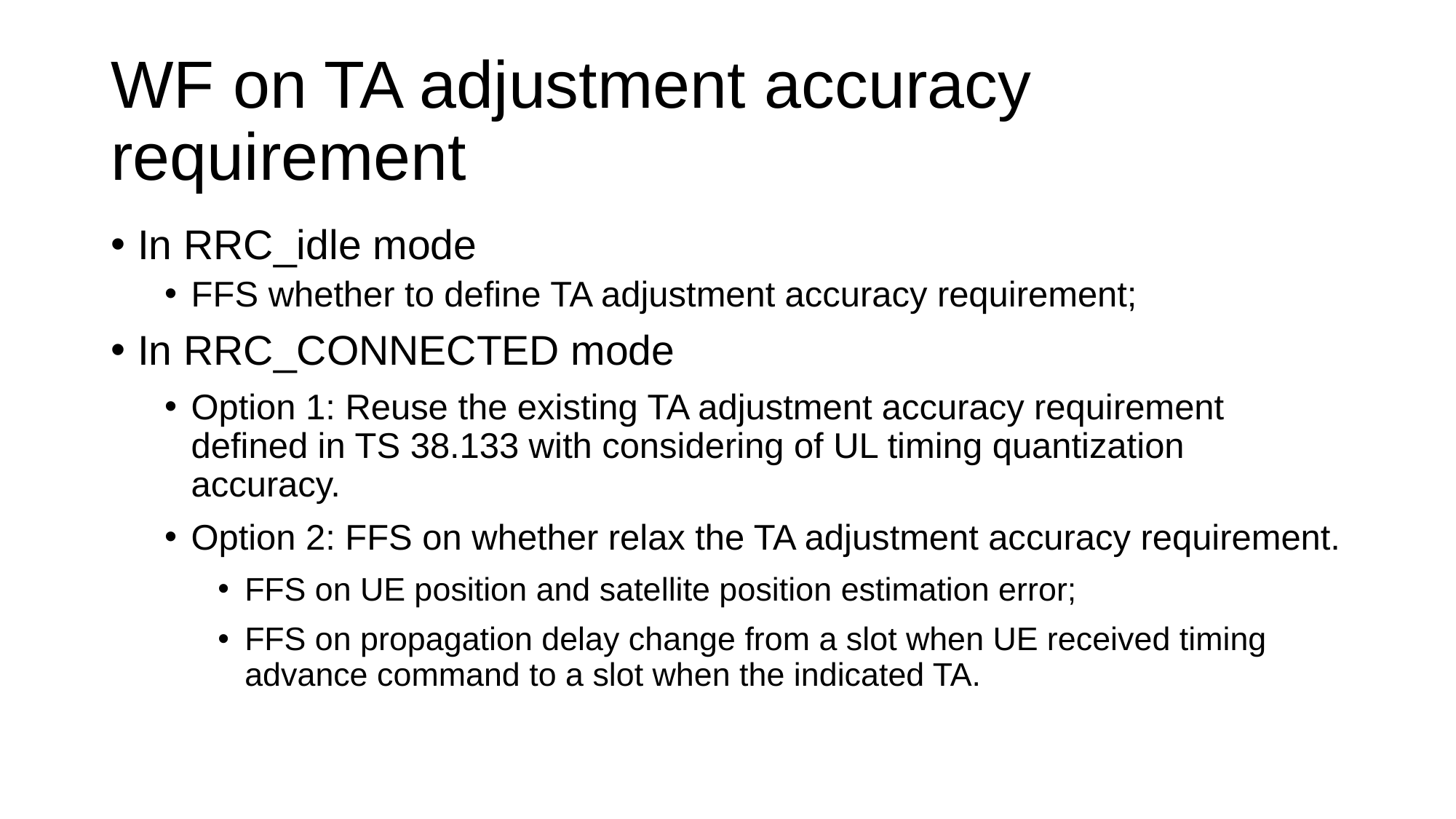

# WF on TA adjustment accuracy requirement
In RRC_idle mode
FFS whether to define TA adjustment accuracy requirement;
In RRC_CONNECTED mode
Option 1: Reuse the existing TA adjustment accuracy requirement defined in TS 38.133 with considering of UL timing quantization accuracy.
Option 2: FFS on whether relax the TA adjustment accuracy requirement.
FFS on UE position and satellite position estimation error;
FFS on propagation delay change from a slot when UE received timing advance command to a slot when the indicated TA.